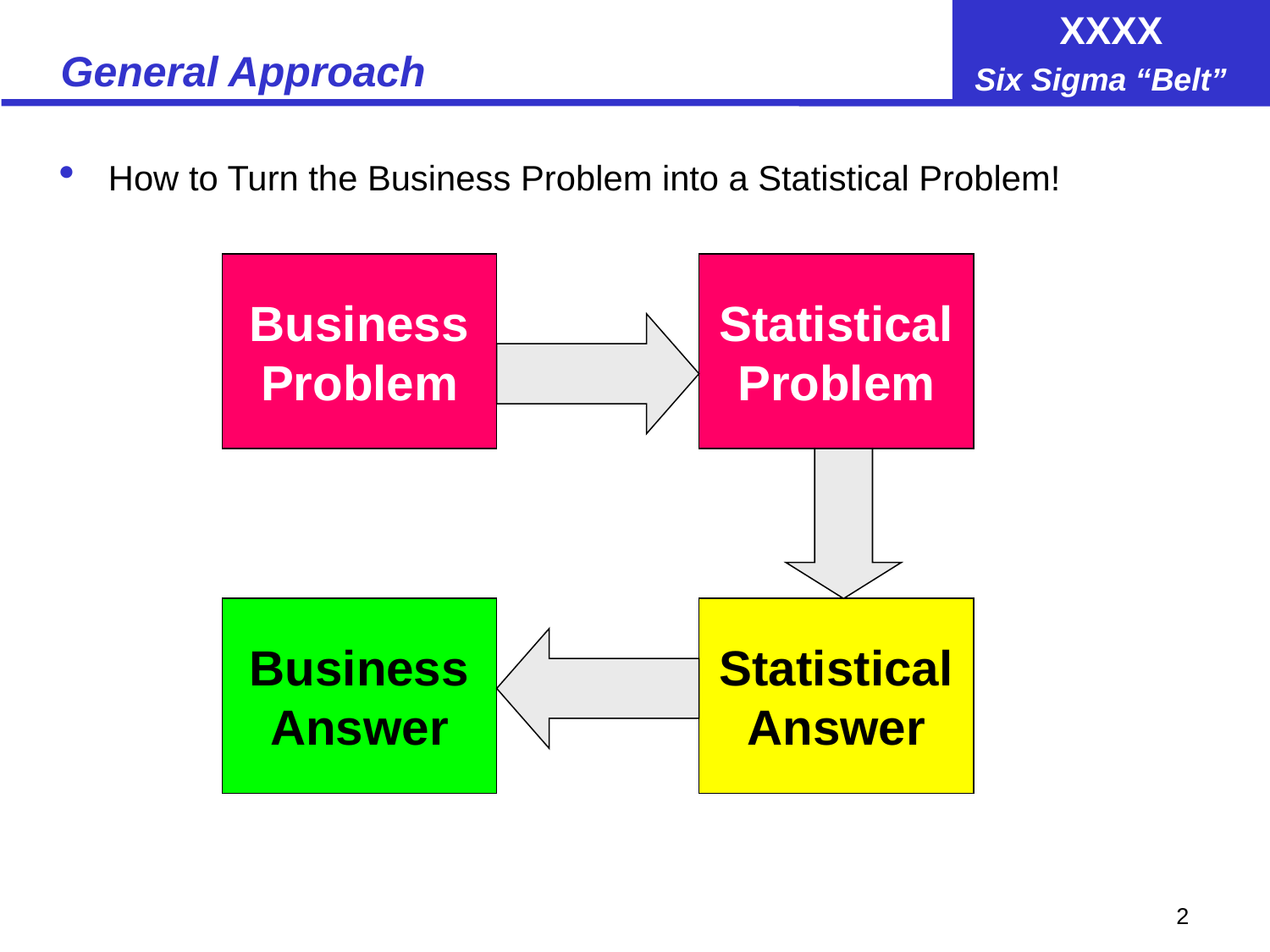

# General Approach
How to Turn the Business Problem into a Statistical Problem!
Business
Problem
Statistical
Problem

Business
Answer
Statistical
Answer